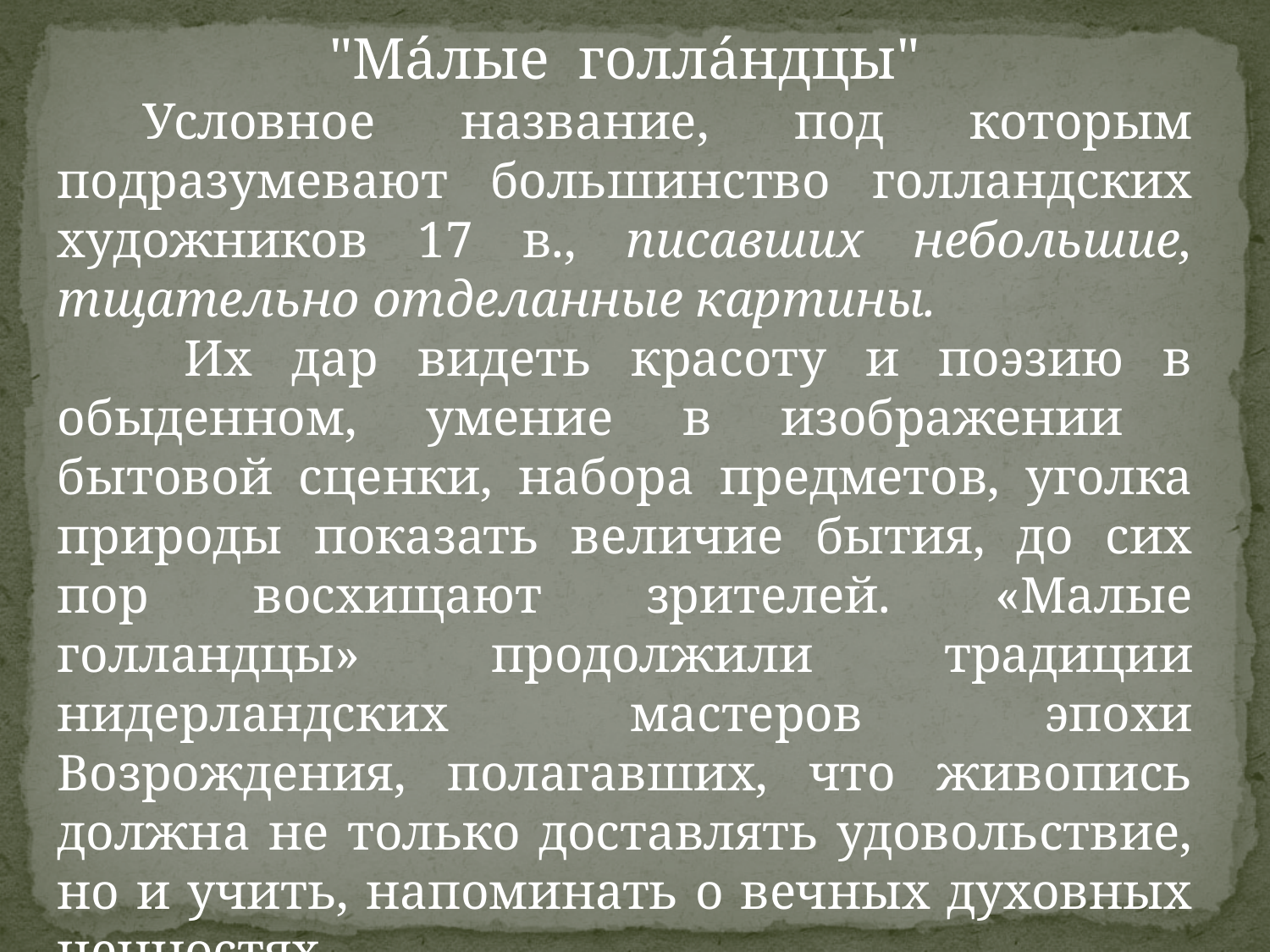

"Ма́лые  голла́ндцы"
 Условное название, под которым подразумевают большинство голландских художников 17 в., писавших небольшие, тщательно отделанные картины.
	Их дар видеть красоту и поэзию в обыденном, умение в изображении  бытовой сценки, набора предметов, уголка природы показать величие бытия, до сих пор восхищают зрителей. «Малые голландцы» продолжили традиции нидерландских мастеров эпохи Возрождения, полагавших, что живопись должна не только доставлять удовольствие, но и учить, напоминать о вечных духовных ценностях.